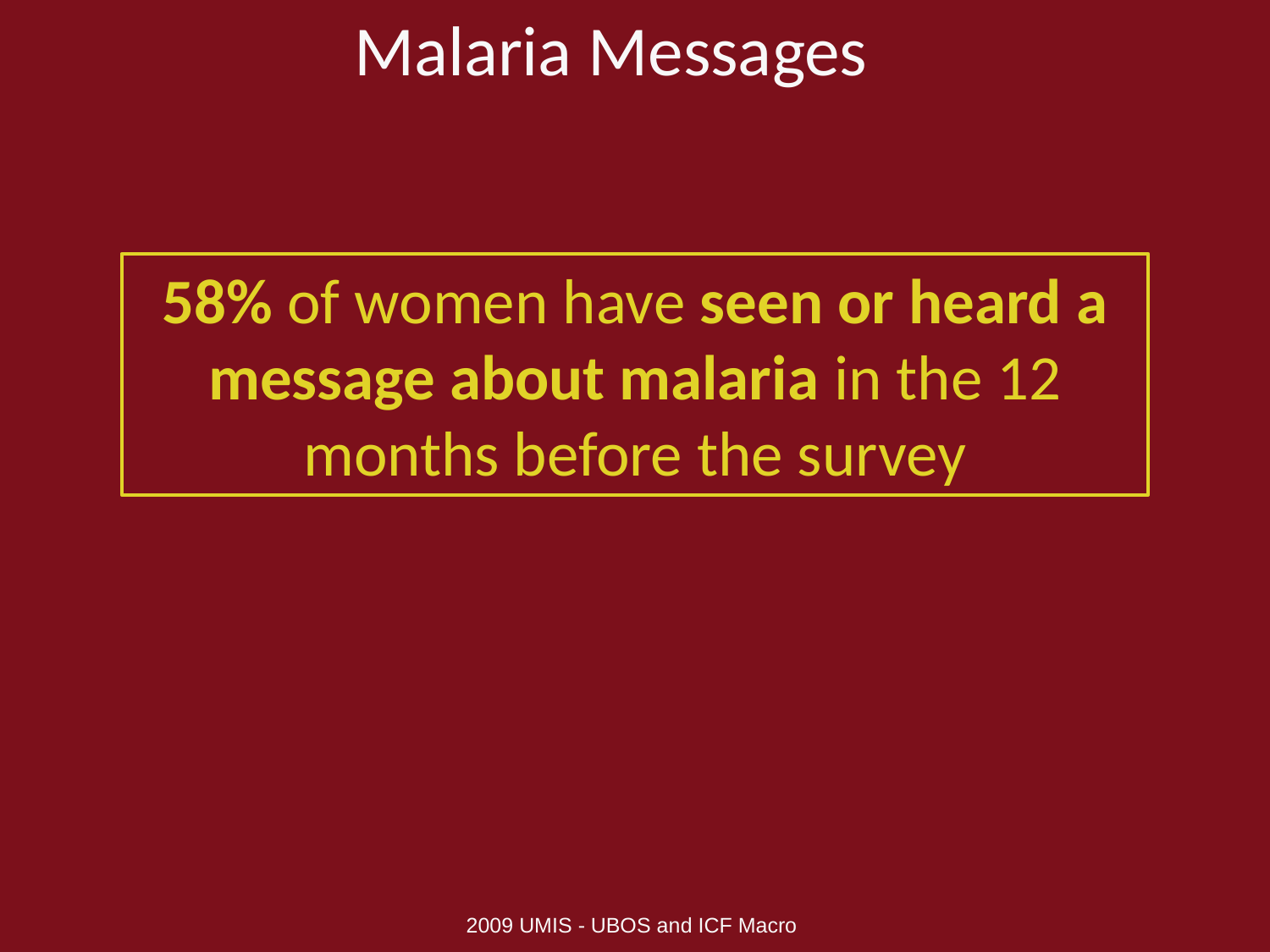

# Malaria Messages
58% of women have seen or heard a message about malaria in the 12 months before the survey
2009 UMIS - UBOS and ICF Macro